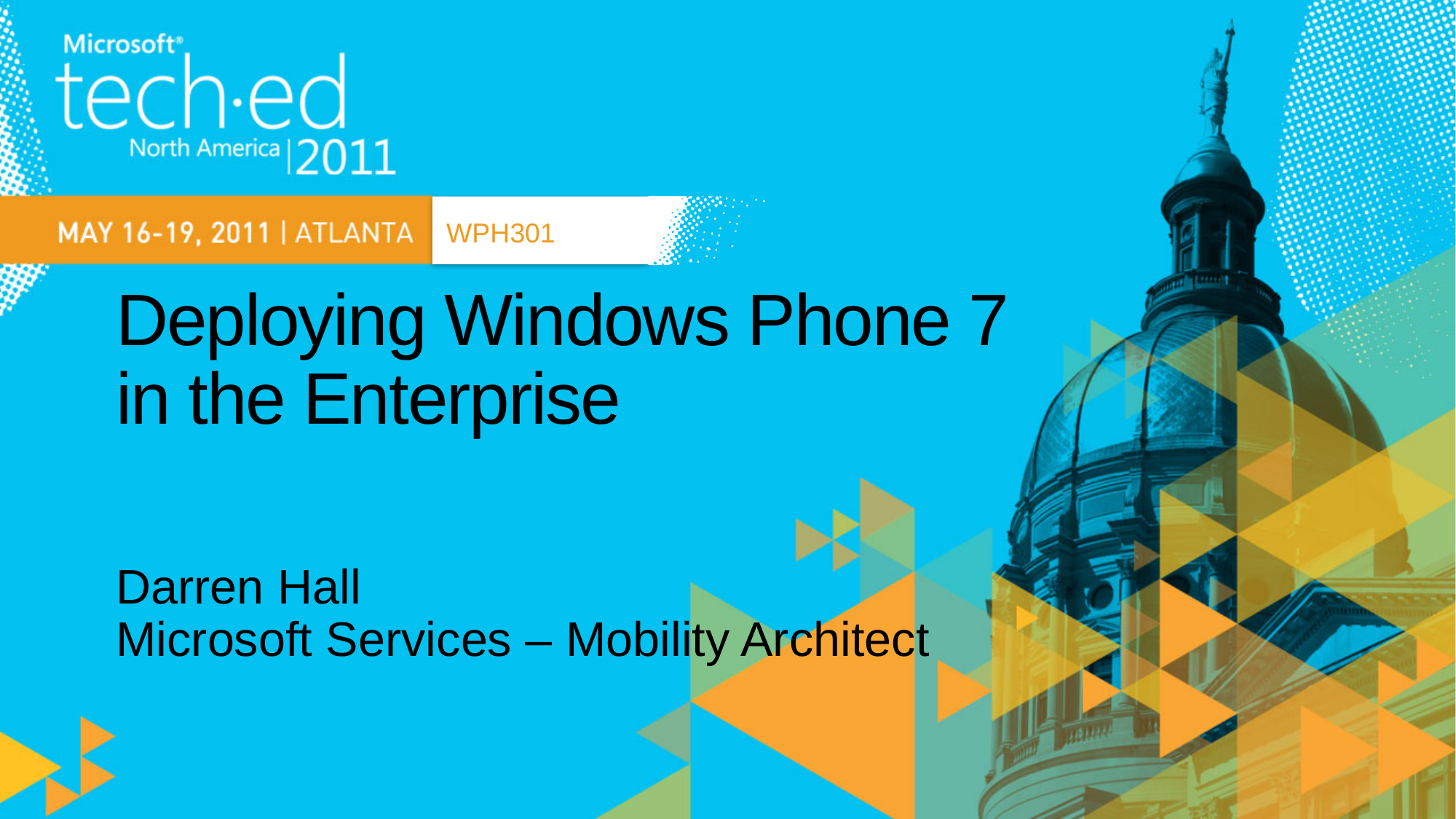

WPH301
# Deploying Windows Phone 7 in the Enterprise
Darren Hall
Microsoft Services – Mobility Architect